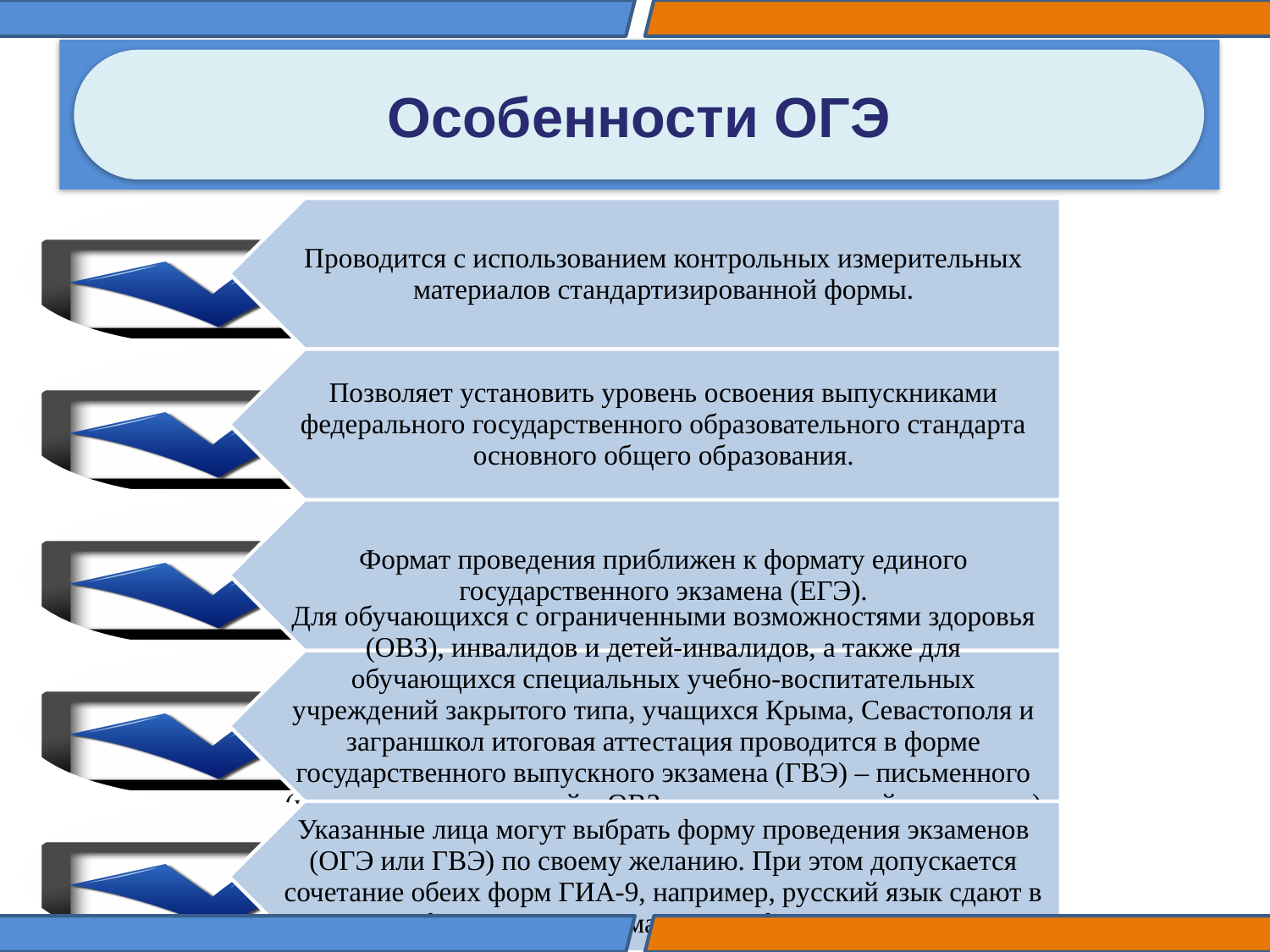

Особенности ОГЭ
Проводится с использованием контрольных измерительных материалов стандартизированной формы.
Позволяет установить уровень освоения выпускниками федерального государственного образовательного стандарта основного общего образования.
Формат проведения приближен к формату единого государственного экзамена (ЕГЭ).